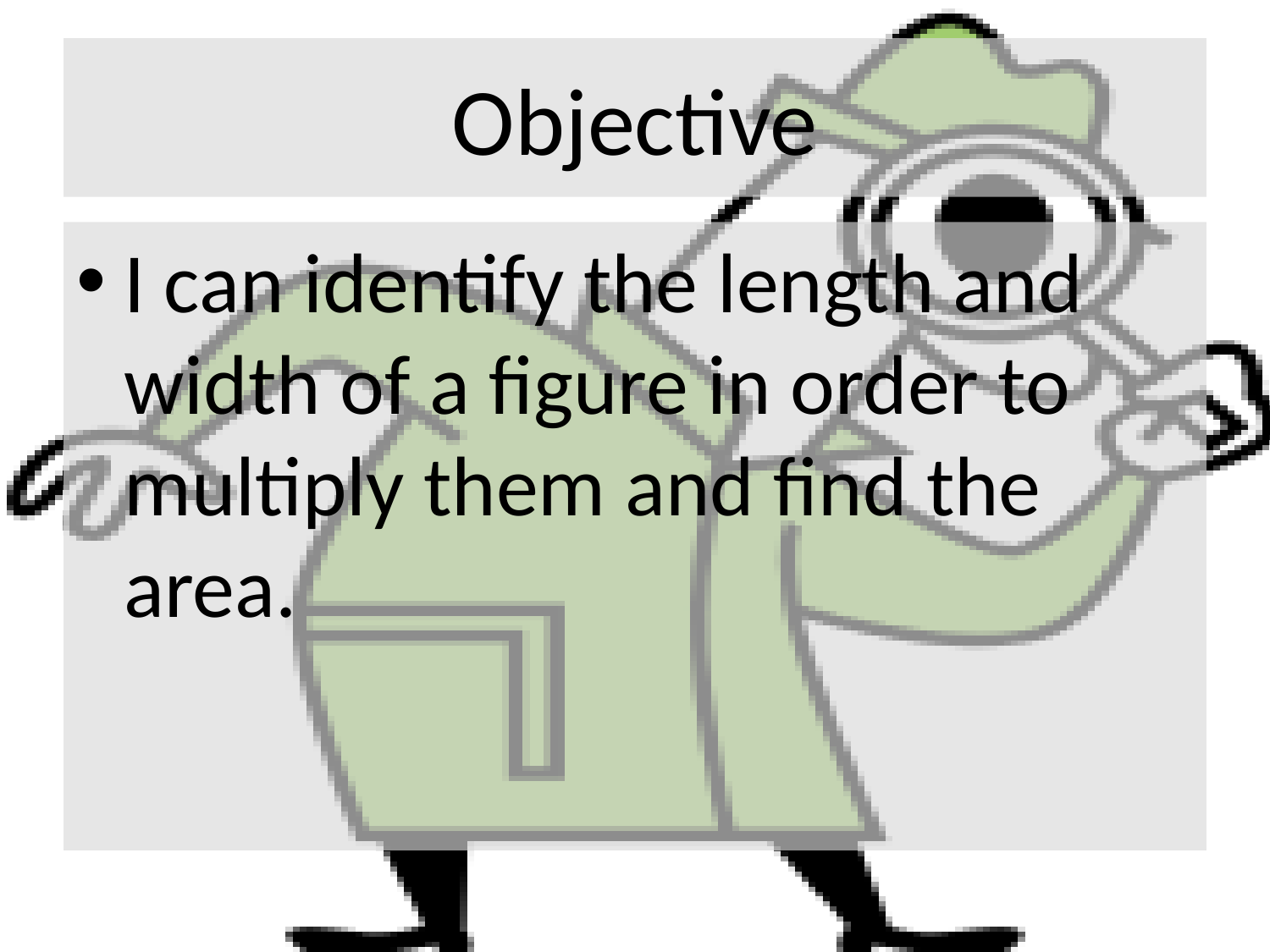

# Objective
I can identify the length and width of a figure in order to multiply them and find the area.